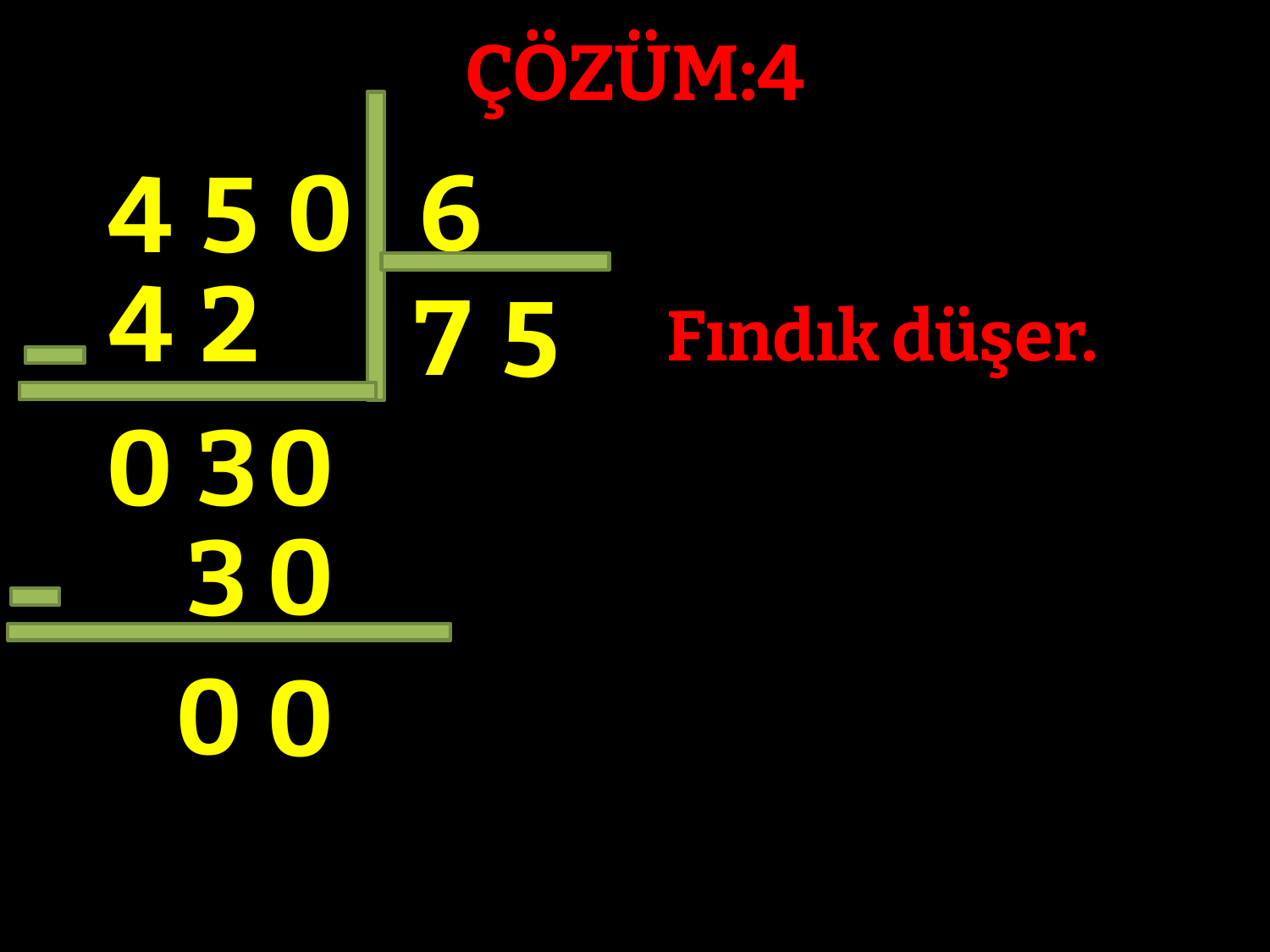

ÇÖZÜM:4
6
0
5
4

4
2
7
5
Fındık düşer.
#

0
3
0
0
3

0
0